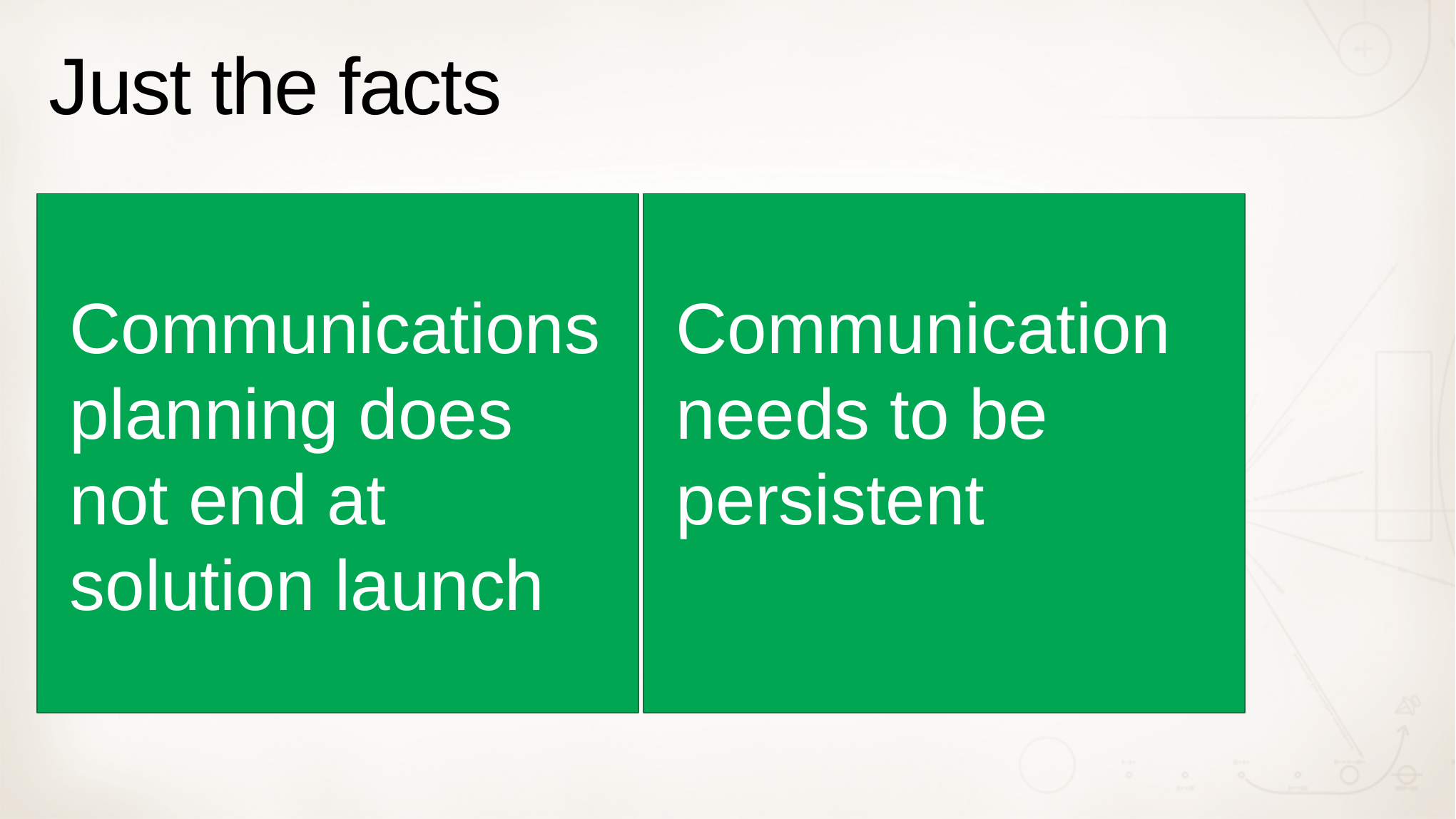

# Just the facts
Communications planning does not end at solution launch
Communication needs to be persistent